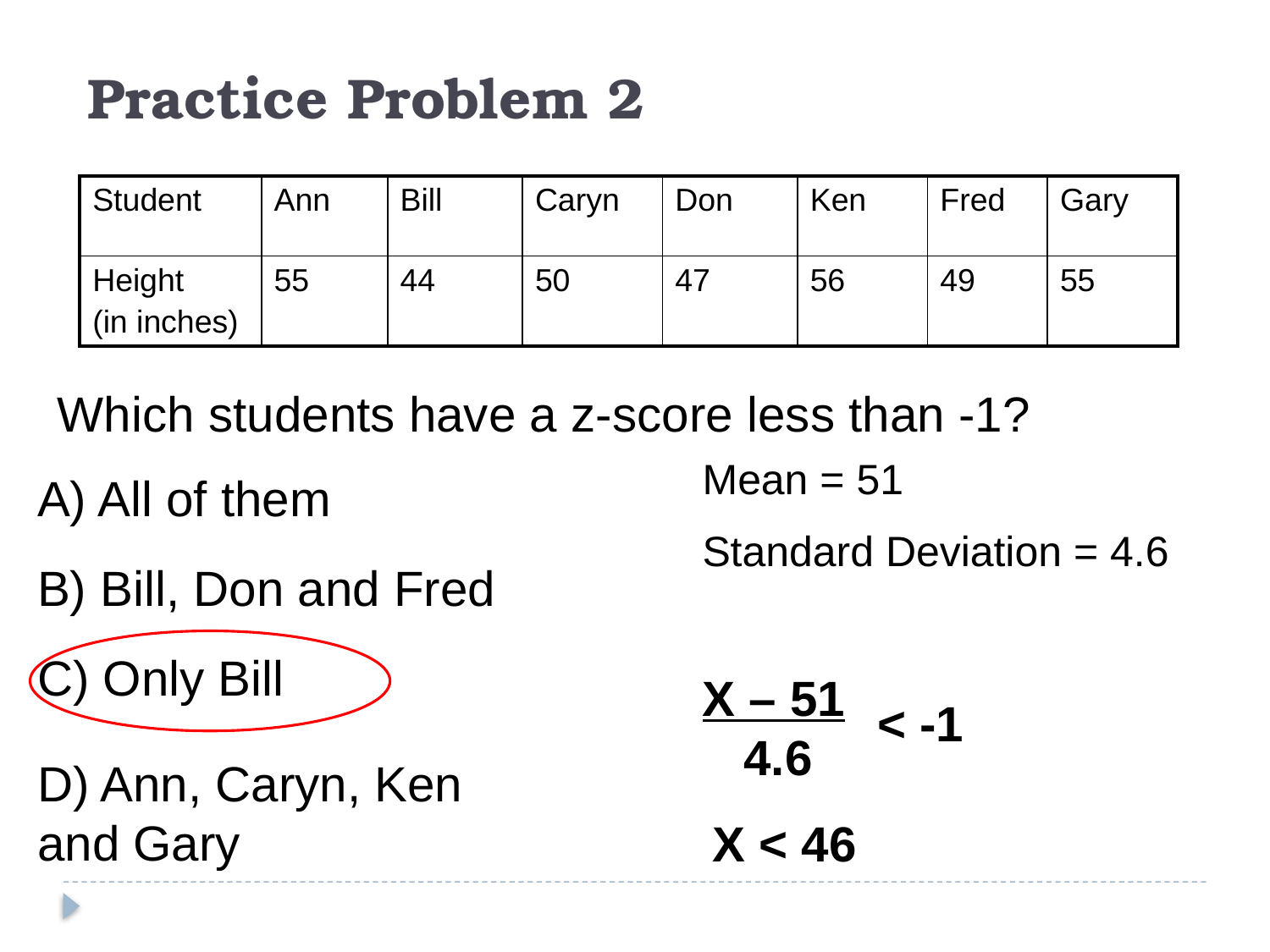

Practice Problem 2
| Student | Ann | Bill | Caryn | Don | Ken | Fred | Gary |
| --- | --- | --- | --- | --- | --- | --- | --- |
| Height (in inches) | 55 | 44 | 50 | 47 | 56 | 49 | 55 |
Which students have a z-score less than -1?
Mean = 51
Standard Deviation = 4.6

A) All of them
B) Bill, Don and Fred

C) Only Bill

X – 51
   4.6
< -1
D) Ann, Caryn, Ken and Gary
X < 46